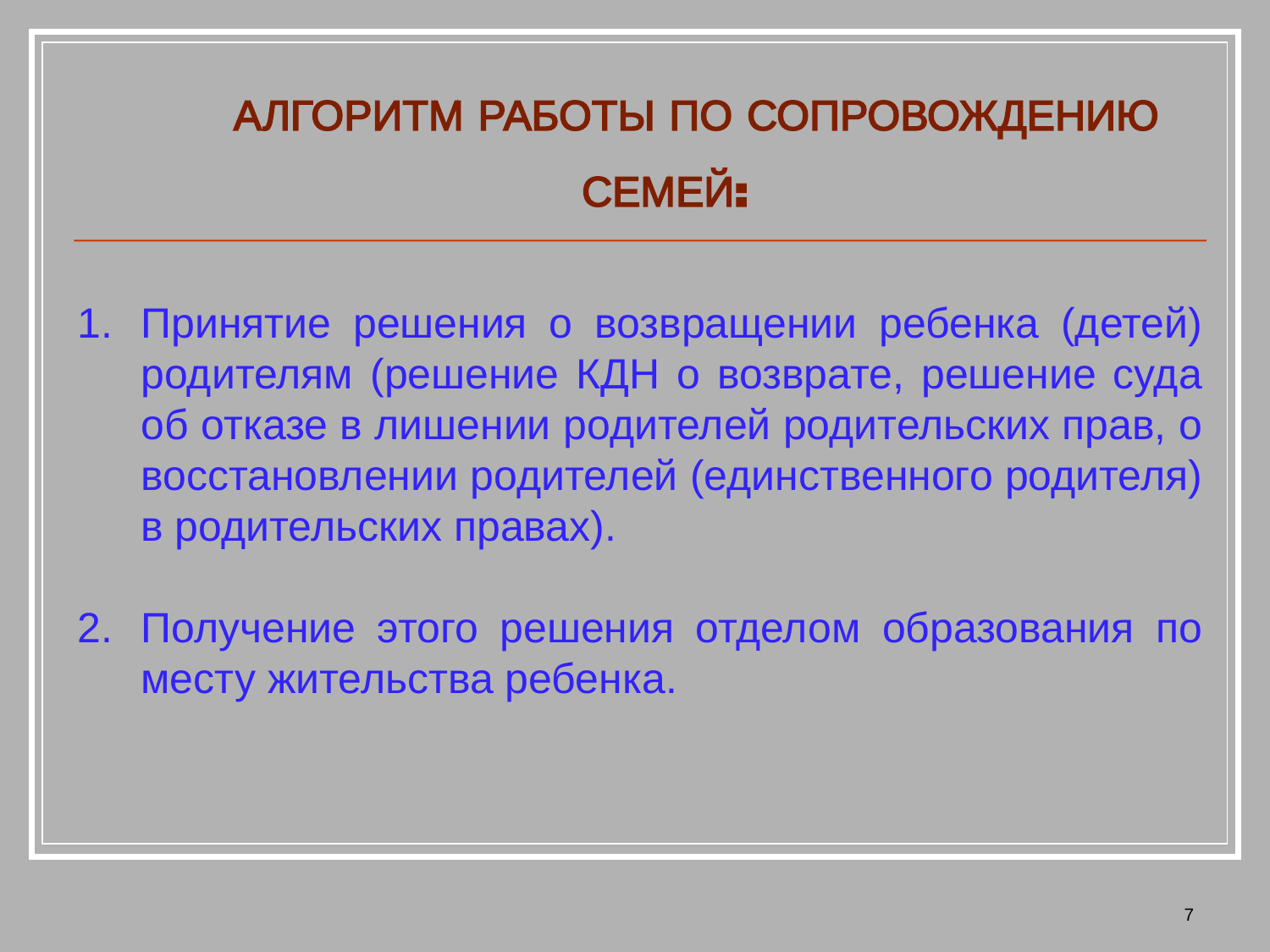

АЛГОРИТМ РАБОТЫ ПО СОПРОВОЖДЕНИЮ СЕМЕЙ:

Принятие решения о возвращении ребенка (детей) родителям (решение КДН о возврате, решение суда об отказе в лишении родителей родительских прав, о восстановлении родителей (единственного родителя) в родительских правах).

Получение этого решения отделом образования по месту жительства ребенка.

7